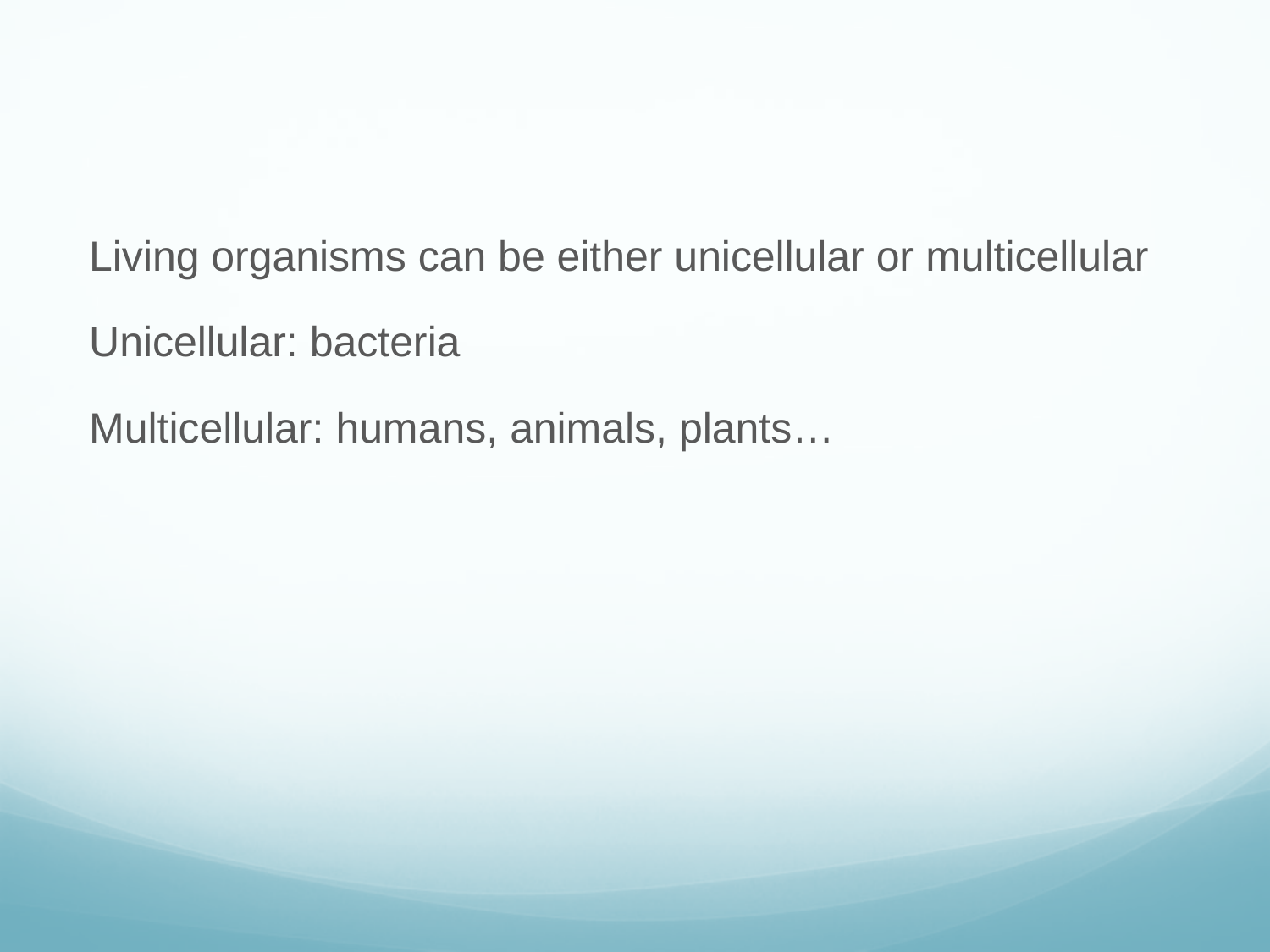

Living organisms can be either unicellular or multicellular
Unicellular: bacteria
Multicellular: humans, animals, plants…